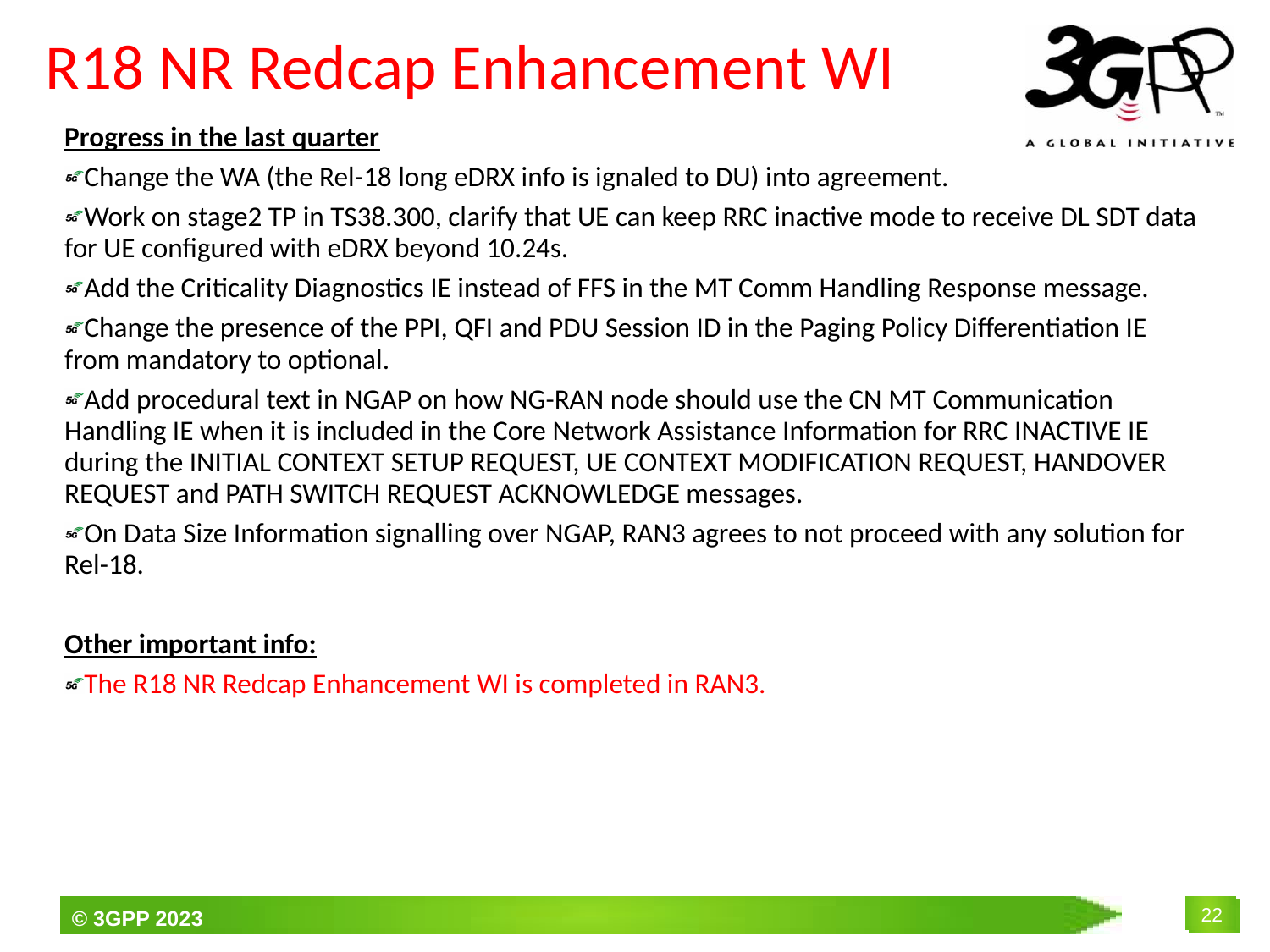

# R18 NR Redcap Enhancement WI
Progress in the last quarter
Change the WA (the Rel-18 long eDRX info is ignaled to DU) into agreement.
Work on stage2 TP in TS38.300, clarify that UE can keep RRC inactive mode to receive DL SDT data for UE configured with eDRX beyond 10.24s.
Add the Criticality Diagnostics IE instead of FFS in the MT Comm Handling Response message.
Change the presence of the PPI, QFI and PDU Session ID in the Paging Policy Differentiation IE from mandatory to optional.
Add procedural text in NGAP on how NG-RAN node should use the CN MT Communication Handling IE when it is included in the Core Network Assistance Information for RRC INACTIVE IE during the INITIAL CONTEXT SETUP REQUEST, UE CONTEXT MODIFICATION REQUEST, HANDOVER REQUEST and PATH SWITCH REQUEST ACKNOWLEDGE messages.
On Data Size Information signalling over NGAP, RAN3 agrees to not proceed with any solution for Rel-18.

Other important info:
The R18 NR Redcap Enhancement WI is completed in RAN3.

22